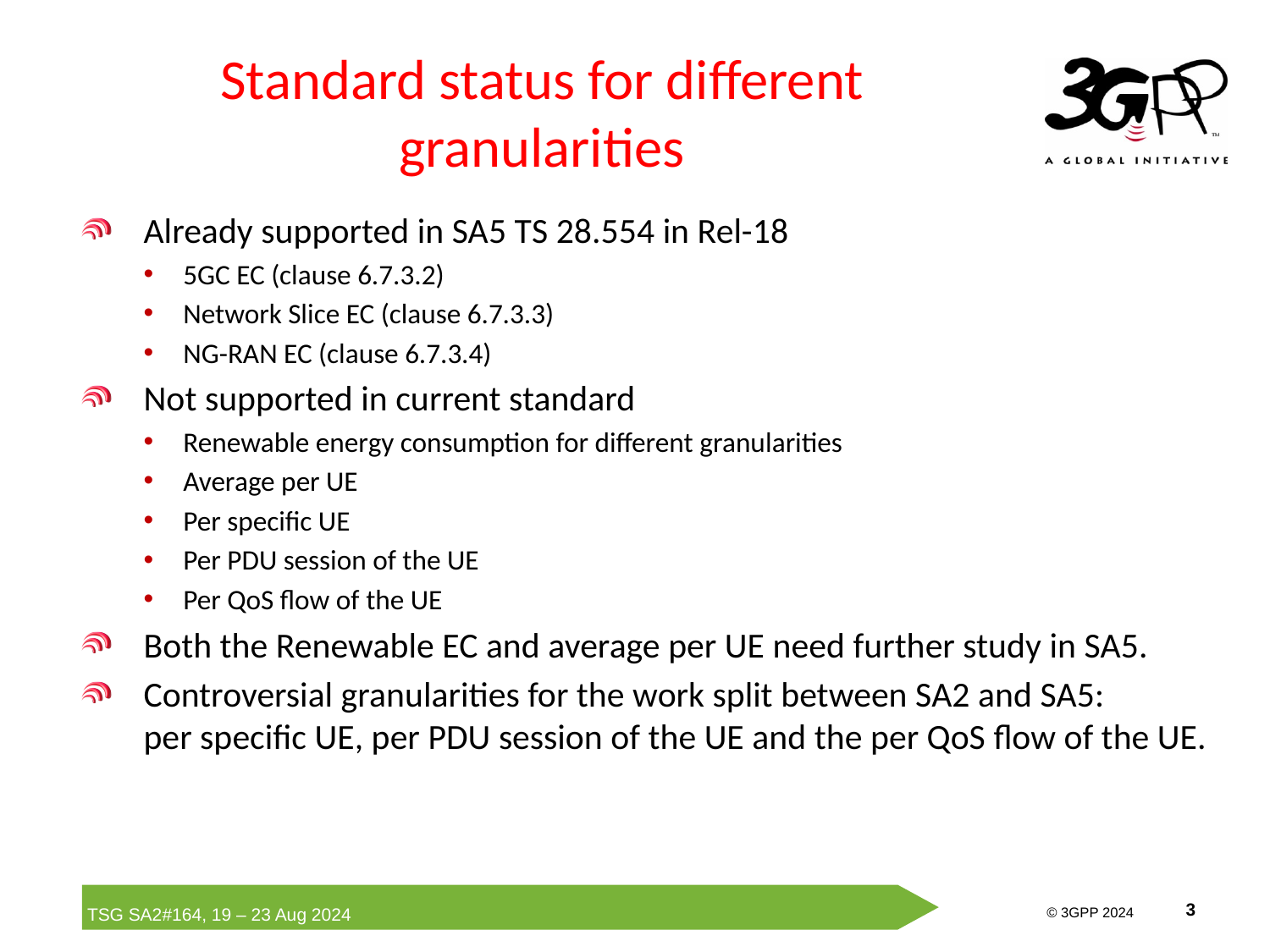

# Standard status for different granularities
Already supported in SA5 TS 28.554 in Rel-18
5GC EC (clause 6.7.3.2)
Network Slice EC (clause 6.7.3.3)
NG-RAN EC (clause 6.7.3.4)
Not supported in current standard
Renewable energy consumption for different granularities
Average per UE
Per specific UE
Per PDU session of the UE
Per QoS flow of the UE
Both the Renewable EC and average per UE need further study in SA5.
Controversial granularities for the work split between SA2 and SA5:
per specific UE, per PDU session of the UE and the per QoS flow of the UE.